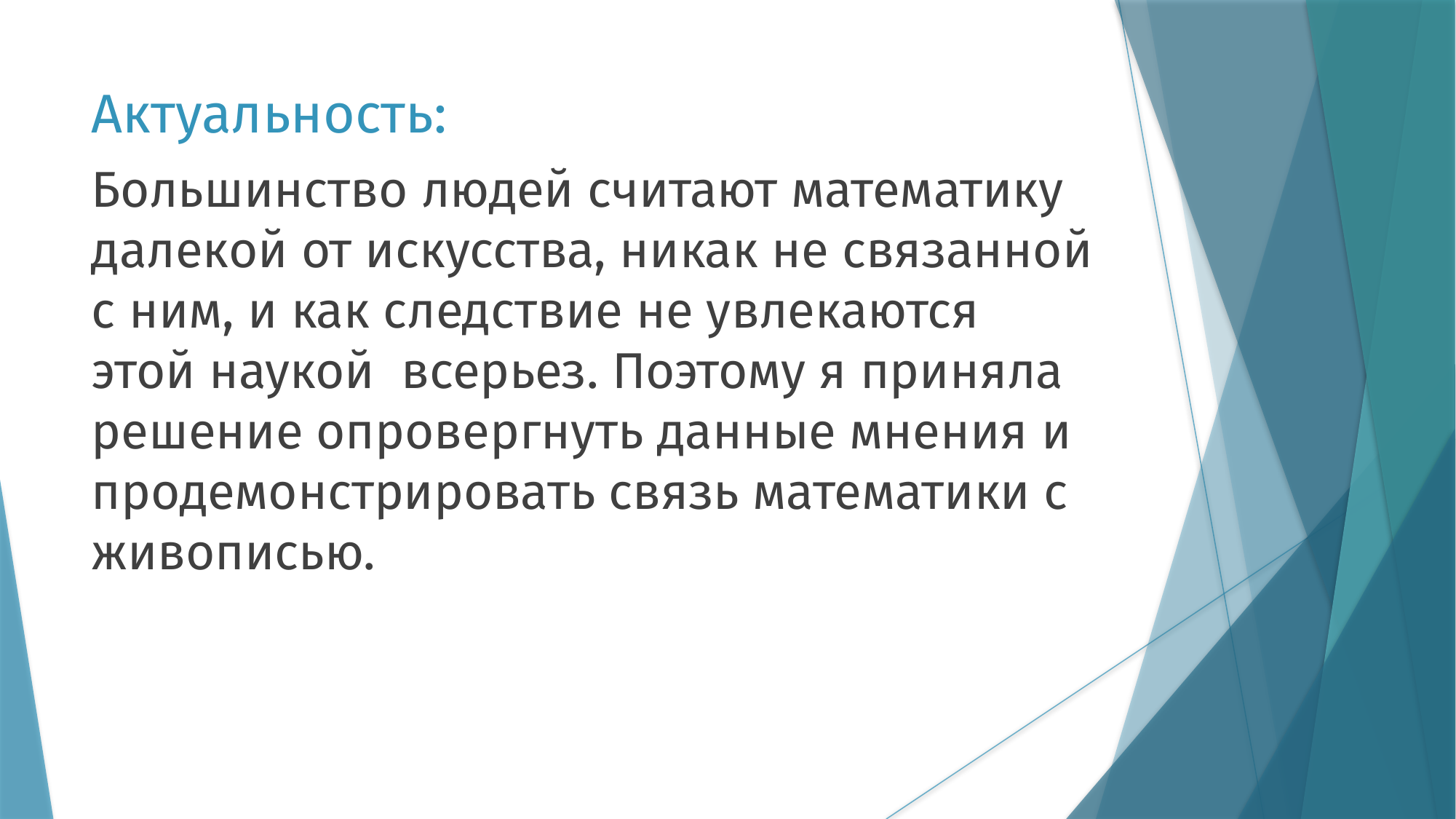

# Актуальность:
Большинство людей считают математику далекой от искусства, никак не связанной с ним, и как следствие не увлекаются этой наукой  всерьез. Поэтому я приняла решение опровергнуть данные мнения и продемонстрировать связь математики с живописью.